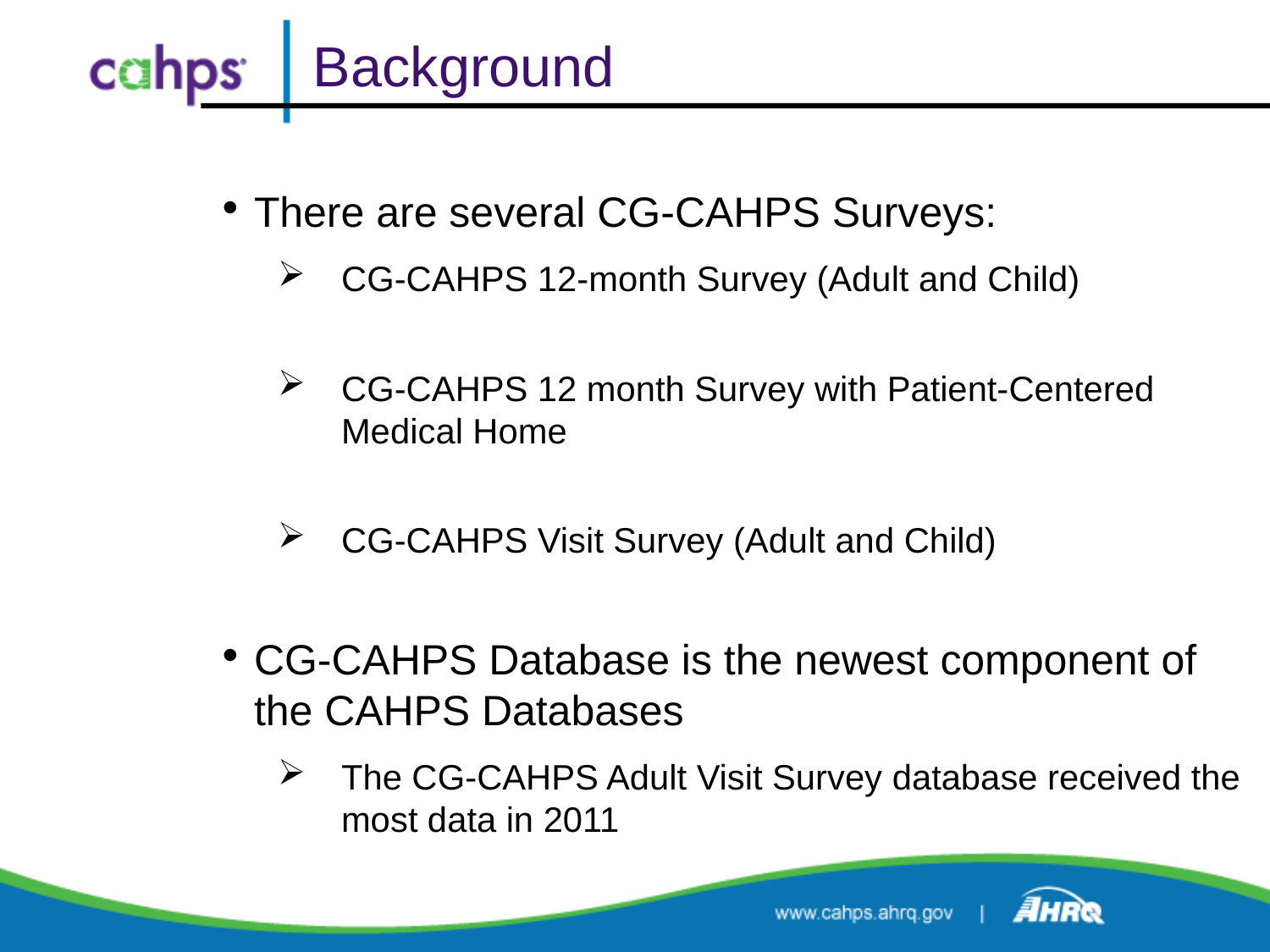

# Background

There are several CG-CAHPS Surveys:
CG-CAHPS 12-month Survey (Adult and Child)

CG-CAHPS 12 month Survey with Patient-Centered Medical Home

CG-CAHPS Visit Survey (Adult and Child)

CG-CAHPS Database is the newest component of the CAHPS Databases
The CG-CAHPS Adult Visit Survey database received the most data in 2011